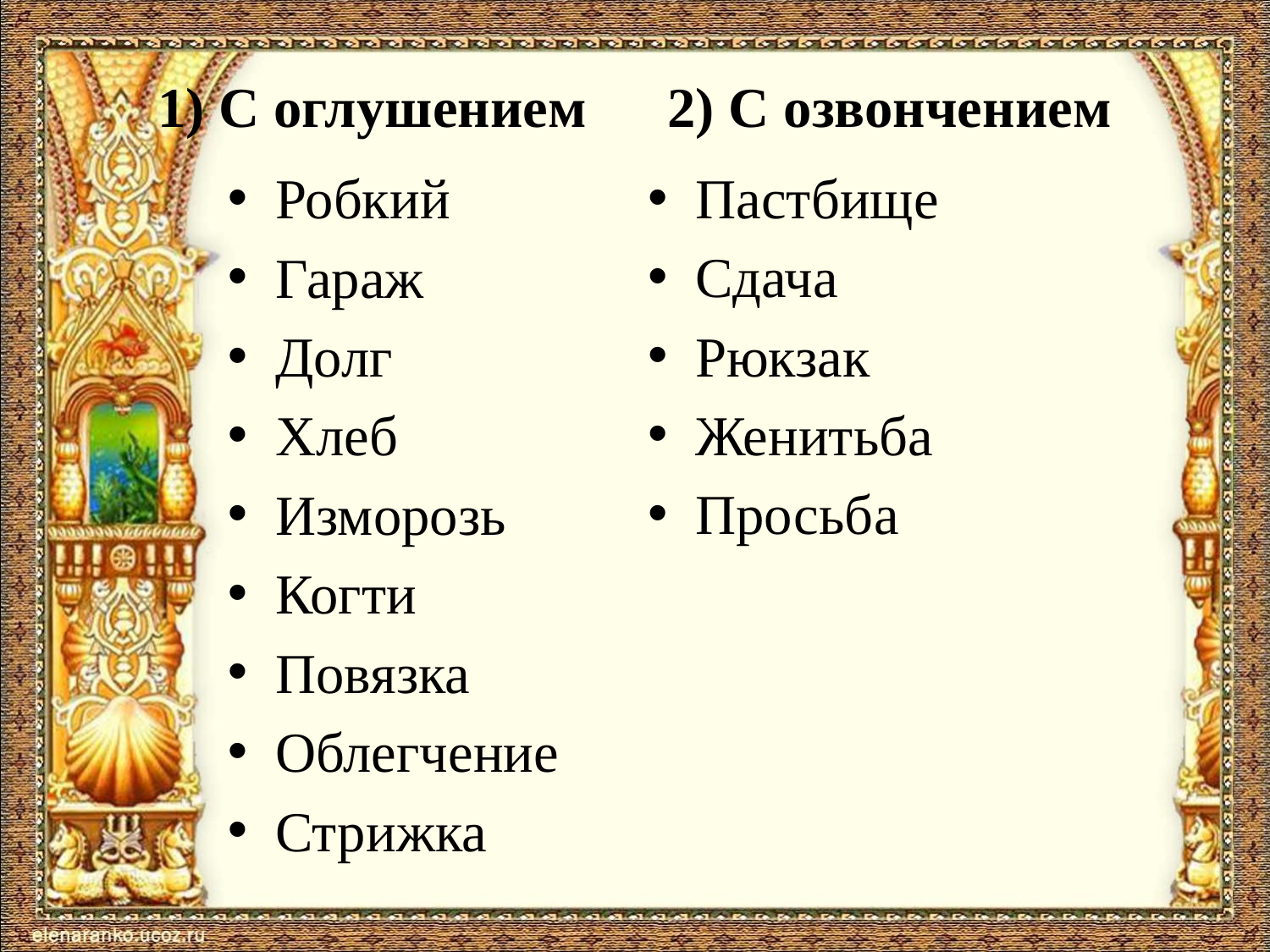

#
1) С оглушением
2) С озвончением
Робкий
Гараж
Долг
Хлеб
Изморозь
Когти
Повязка
Облегчение
Стрижка

Пастбище
Сдача
Рюкзак
Женитьба
Просьба